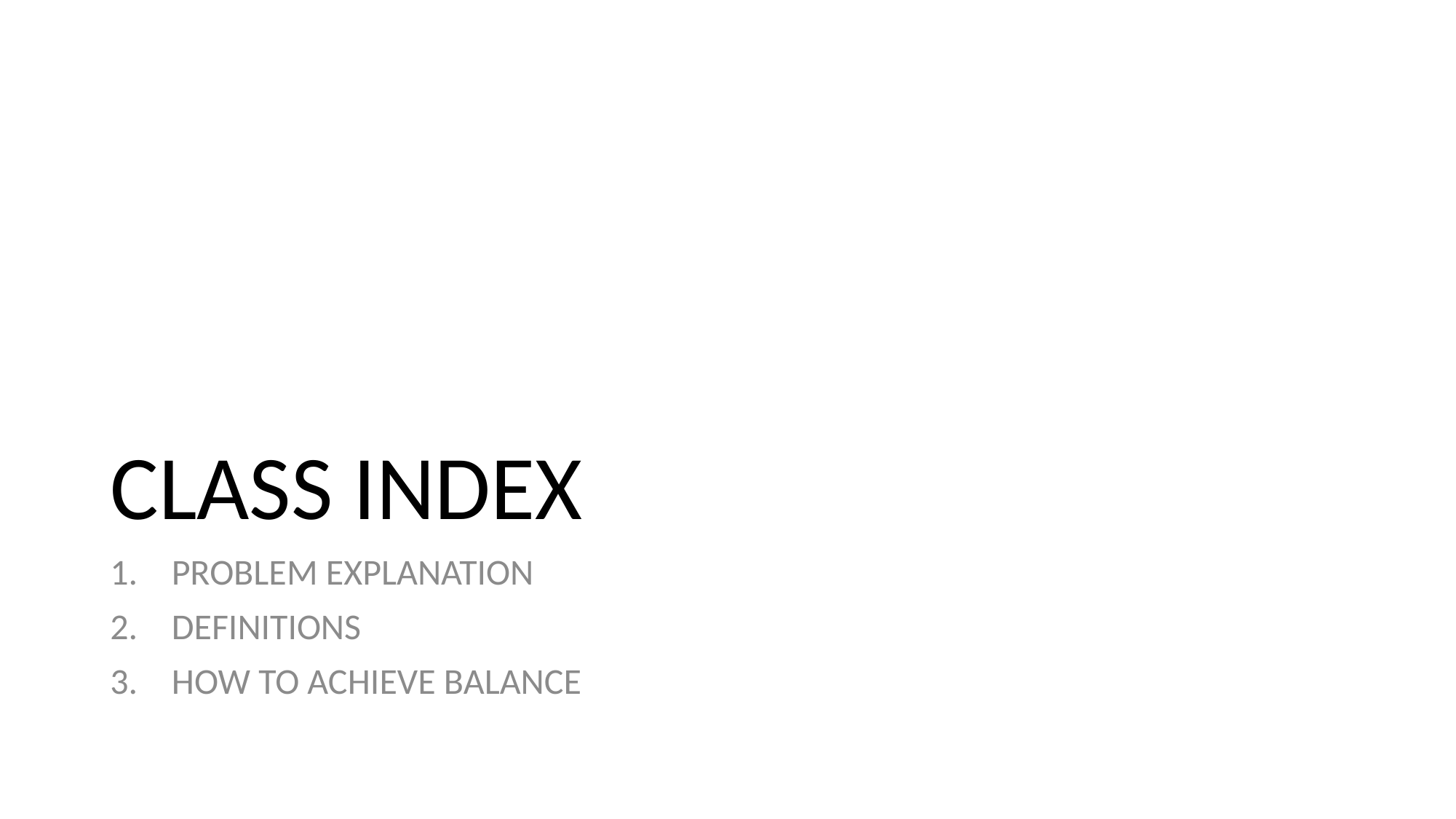

# CLASS INDEX
PROBLEM EXPLANATION
DEFINITIONS
HOW TO ACHIEVE BALANCE